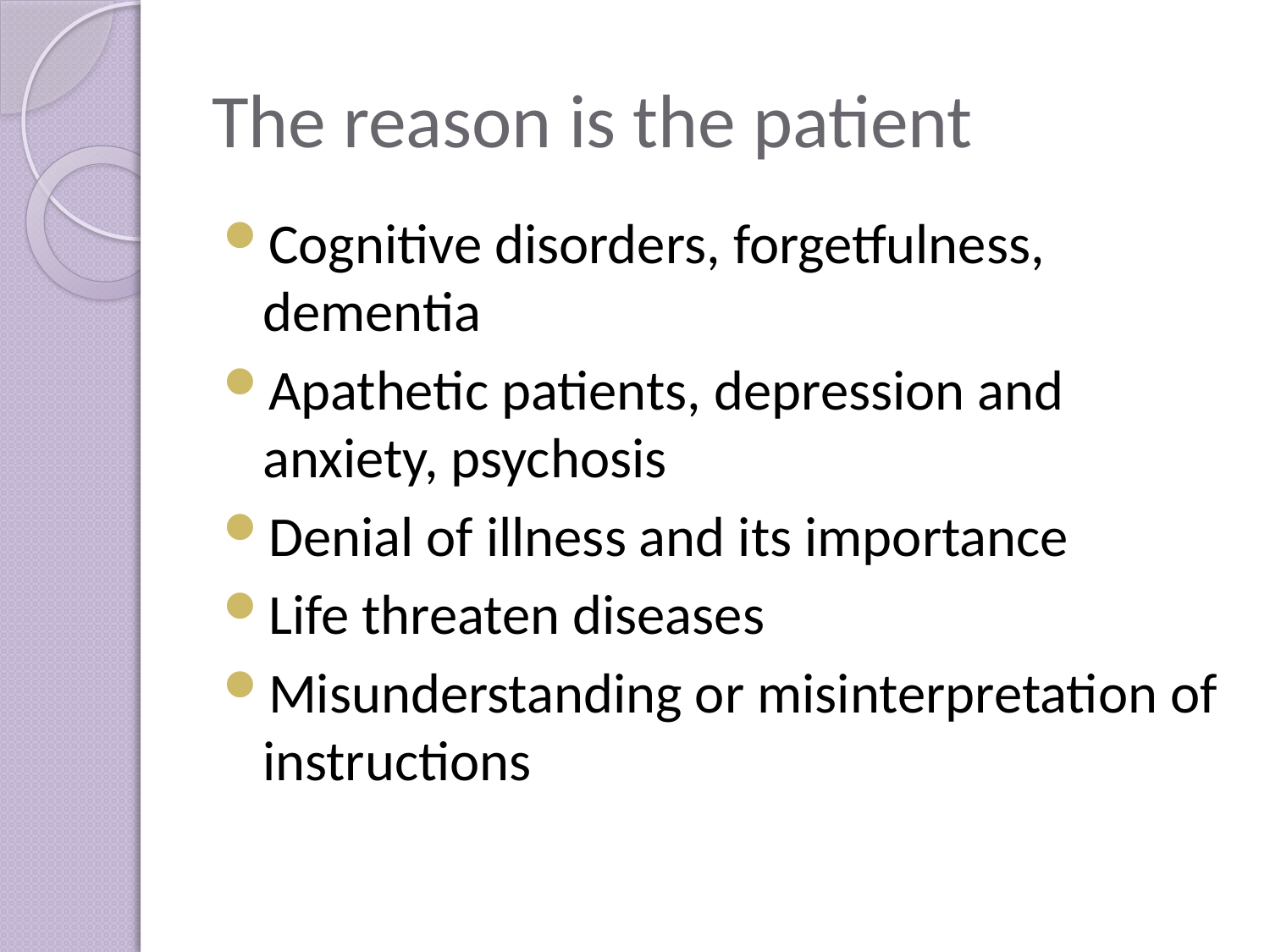

# The reason is the patient
Cognitive disorders, forgetfulness,  dementia
Apathetic patients, depression and anxiety, psychosis
Denial of illness and its importance
Life threaten diseases
Misunderstanding or misinterpretation of instructions